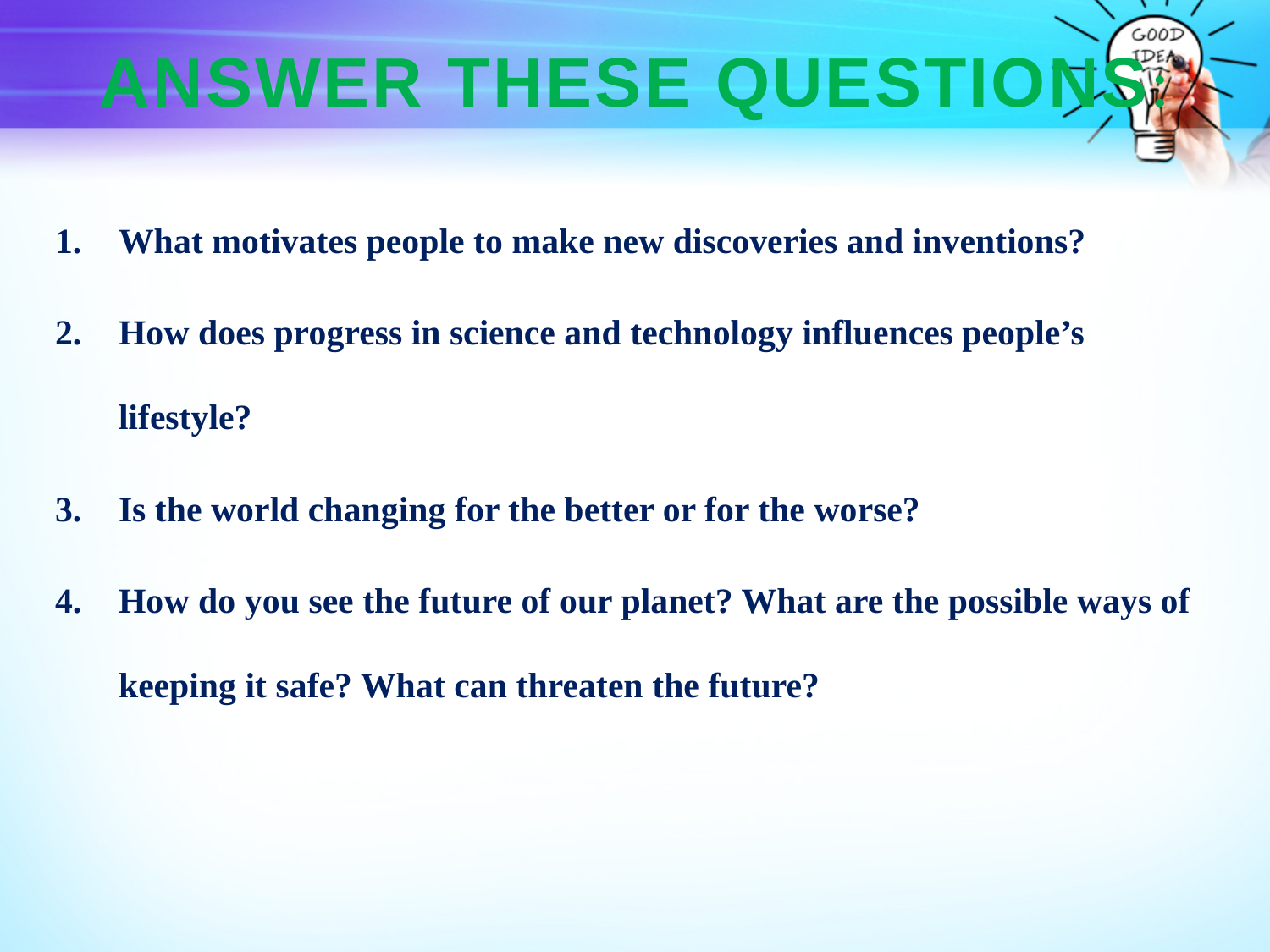

# ANSWER THESE QUESTIONS:
What motivates people to make new discoveries and inventions?
How does progress in science and technology influences people’s lifestyle?
Is the world changing for the better or for the worse?
How do you see the future of our planet? What are the possible ways of keeping it safe? What can threaten the future?